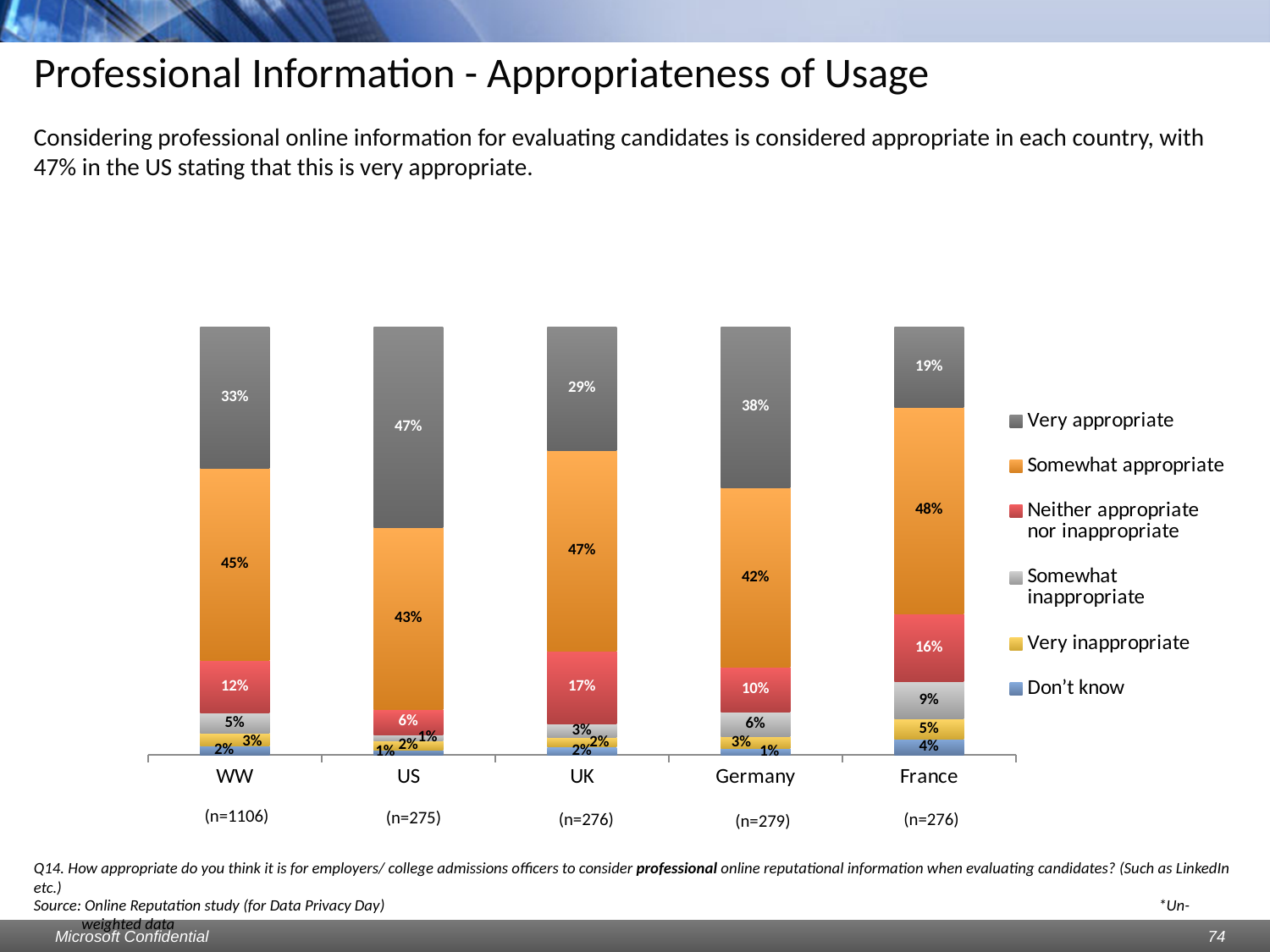

# Professional Information - Appropriateness of Usage
Considering professional online information for evaluating candidates is considered appropriate in each country, with 47% in the US stating that this is very appropriate.

### Chart

| Category | Don’t know | Very inappropriate | Somewhat inappropriate | Neither appropriate nor inappropriate | Somewhat appropriate | Very appropriate |
|---|---|---|---|---|---|---|
| WW | 0.019891500904159237 | 0.029837251356238697 | 0.04792043399638374 | 0.12296564195298482 | 0.4484629294755878 | 0.3309222423146523 |
| US | 0.010909090909090898 | 0.021818181818181803 | 0.014545454545454545 | 0.058181818181818175 | 0.4254545454545479 | 0.46909090909091067 |
| UK | 0.018115942028985508 | 0.02173913043478261 | 0.0326086956521742 | 0.1702898550724652 | 0.4673913043478277 | 0.2898550724637682 |
| Germany | 0.014336917562723905 | 0.02867383512544821 | 0.057347670250896605 | 0.10394265232974911 | 0.4193548387096804 | 0.3763440860215054 |
| France | 0.03623188405797109 | 0.047101449275362285 | 0.08695652173913054 | 0.15942028985507425 | 0.4818840579710166 | 0.18840579710145086 |
(n=1106)
(n=275)
(n=276)
(n=276)
(n=279)
Q14. How appropriate do you think it is for employers/ college admissions officers to consider professional online reputational information when evaluating candidates? (Such as LinkedIn etc.)
Source: Online Reputation study (for Data Privacy Day) 						                 *Un-weighted data